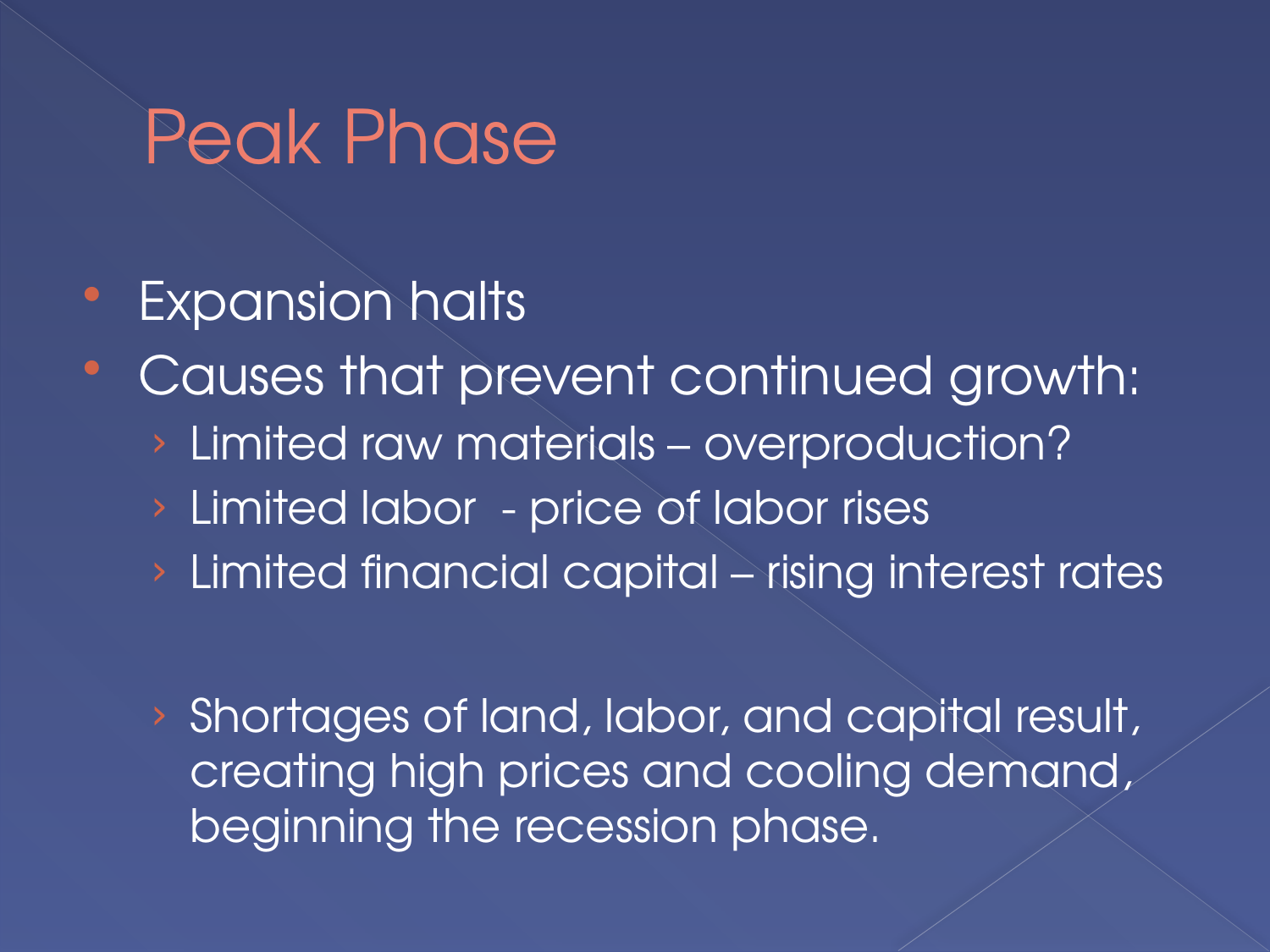

# Peak Phase
Expansion halts
Causes that prevent continued growth:
Limited raw materials – overproduction?
Limited labor  - price of labor rises
Limited financial capital – rising interest rates

Shortages of land, labor, and capital result, creating high prices and cooling demand, beginning the recession phase.